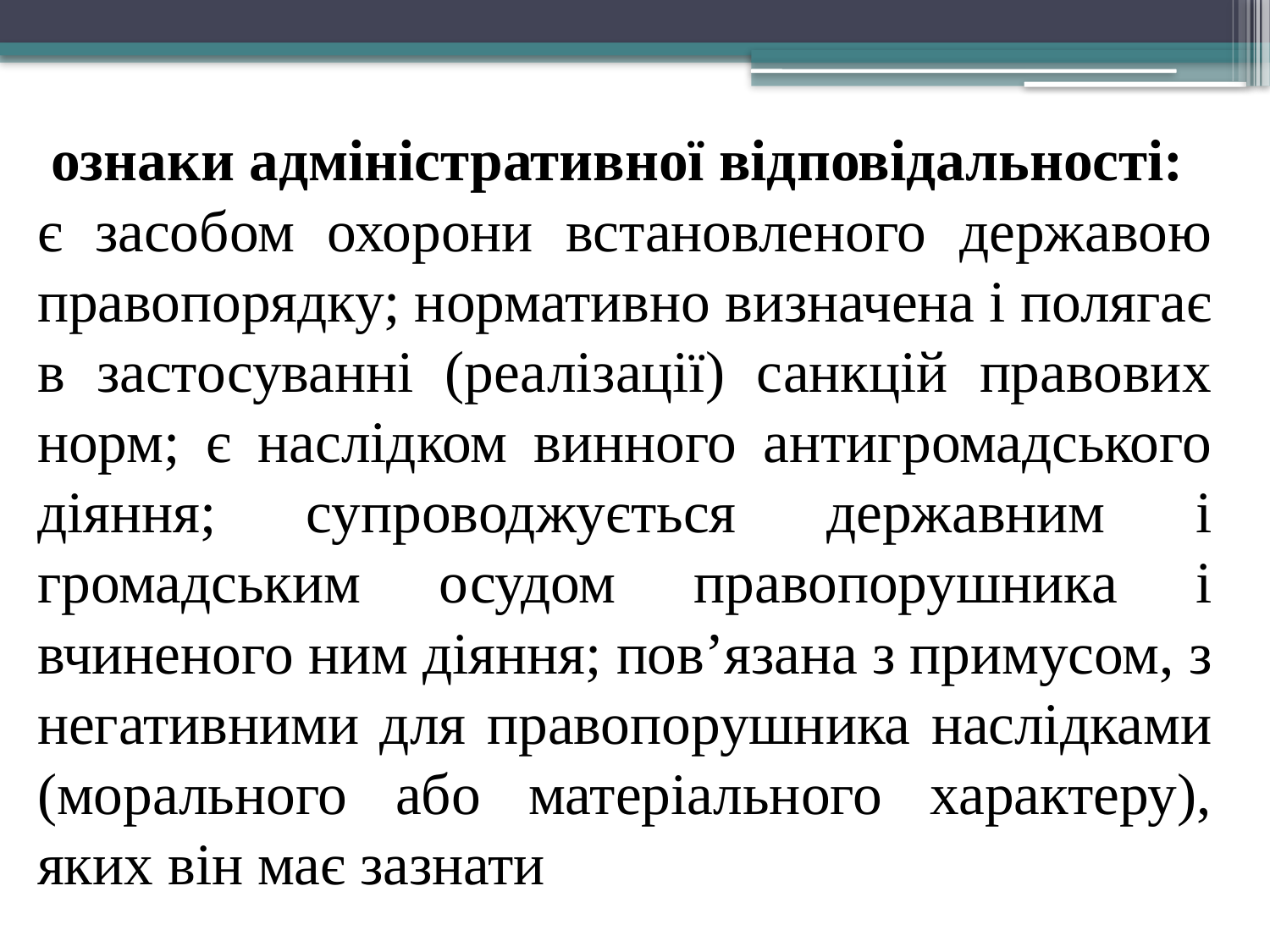

ознаки адміністративної відповідальності:
є засобом охорони встановленого державою правопорядку; нормативно визначена і полягає в застосуванні (реалізації) санкцій правових норм; є наслідком винного антигромадського діяння; супроводжується державним і громадським осудом правопорушника і вчиненого ним діяння; пов’язана з примусом, з негативними для правопорушника наслідками (морального або матеріального характеру), яких він має зазнати